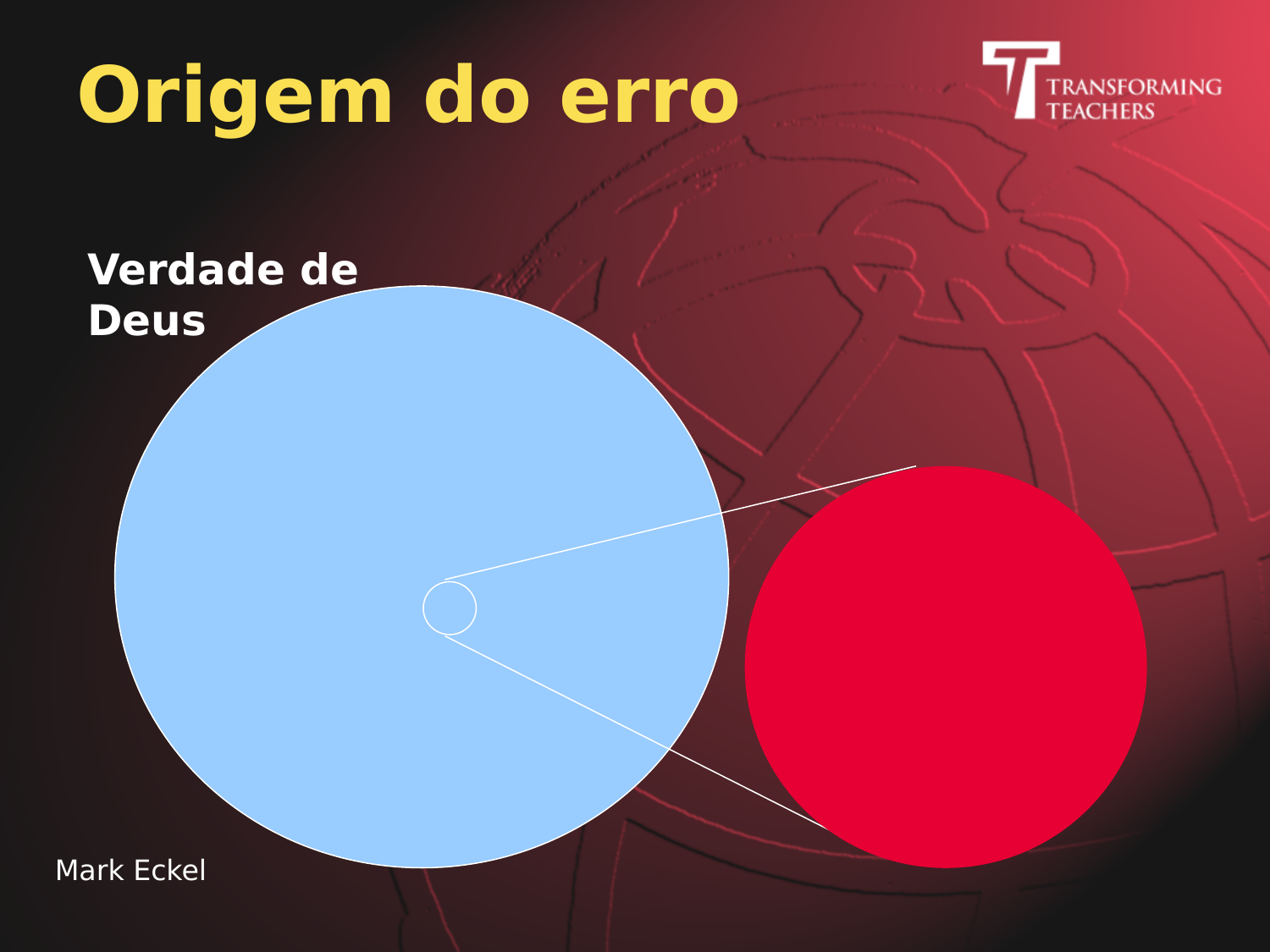

# Origem do erro
Verdade de Deus

Mark Eckel